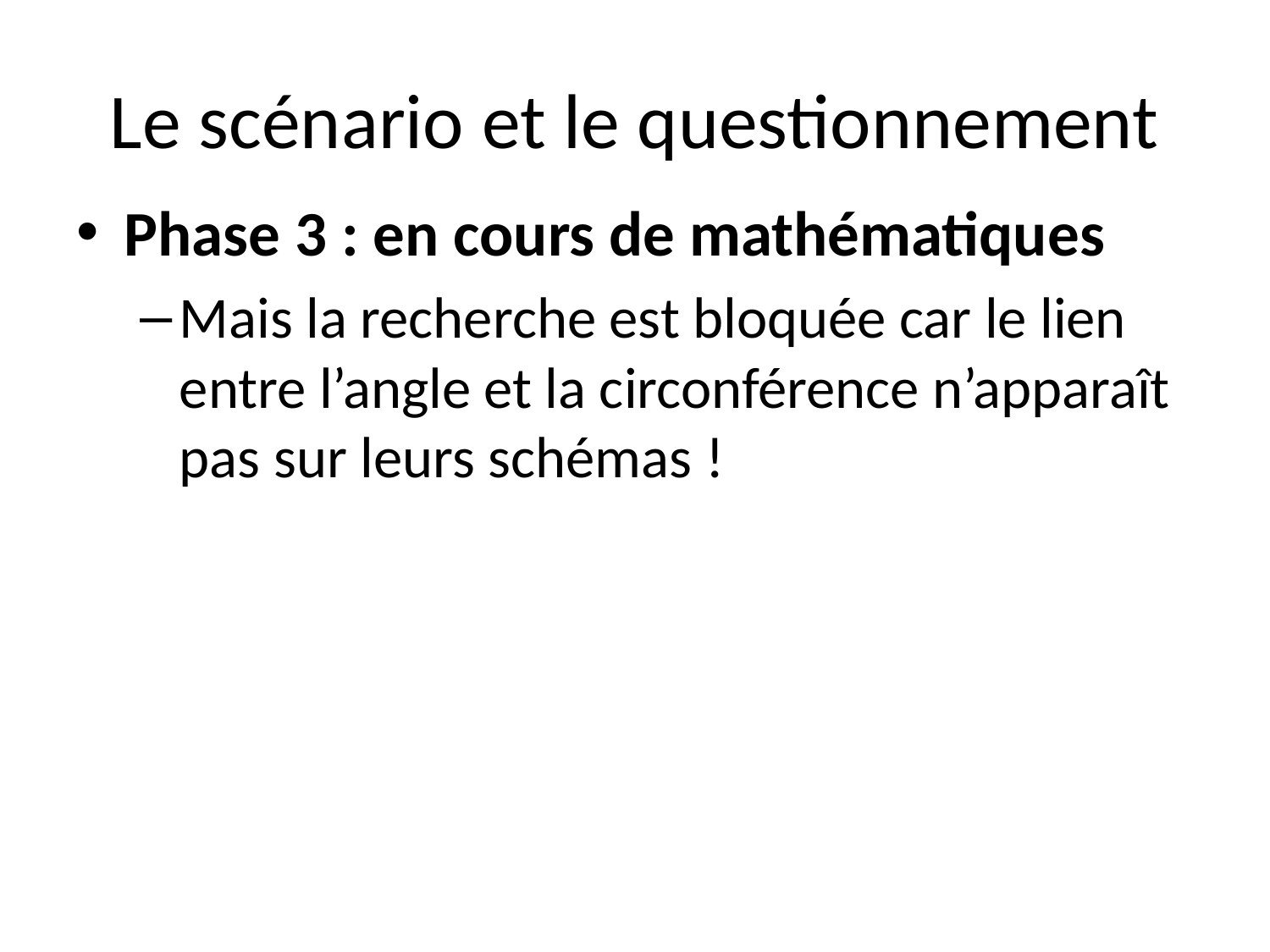

# Le scénario et le questionnement
Phase 3 : en cours de mathématiques
Mais la recherche est bloquée car le lien entre l’angle et la circonférence n’apparaît pas sur leurs schémas !